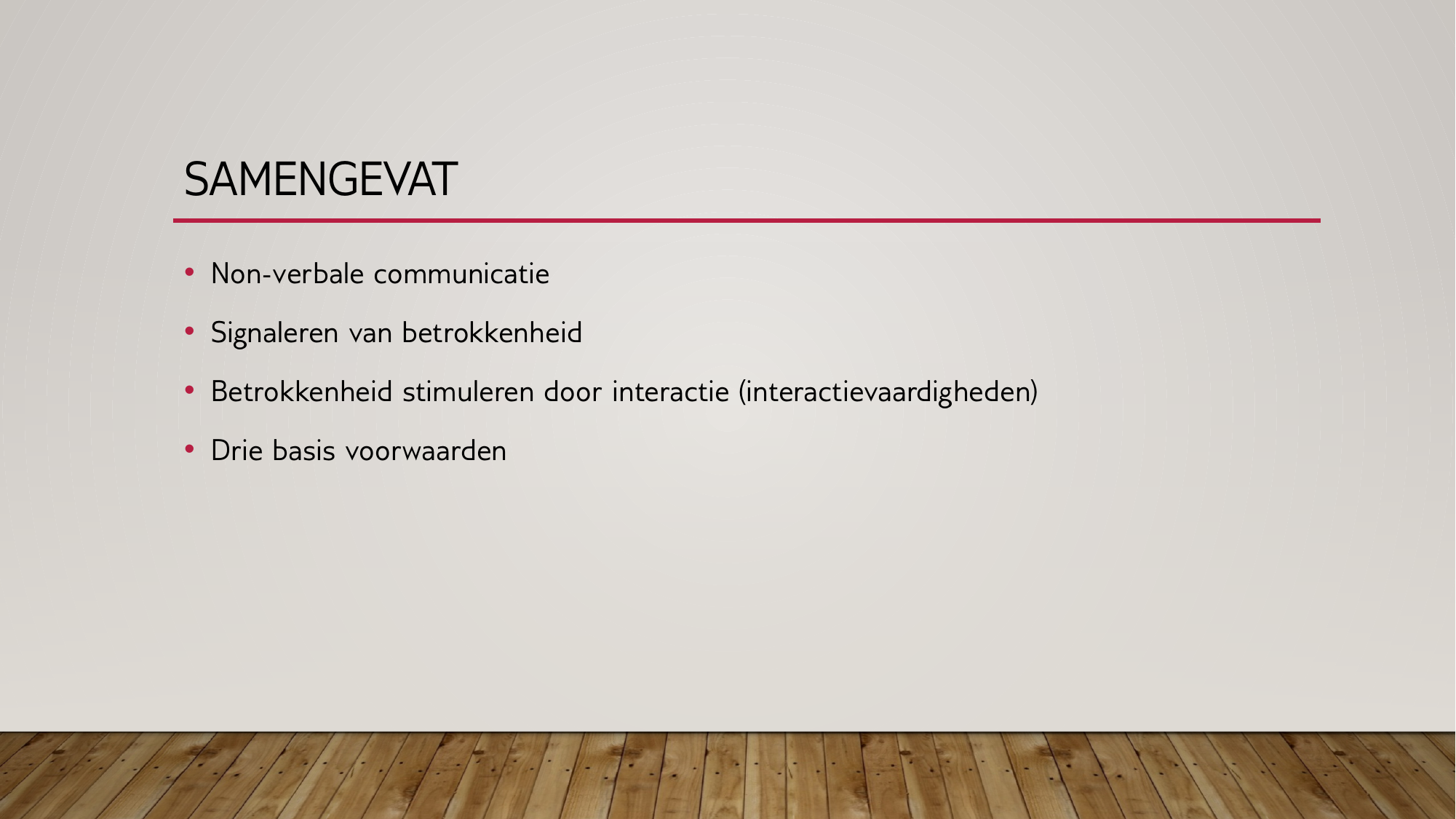

# Samengevat
Non-verbale communicatie
Signaleren van betrokkenheid
Betrokkenheid stimuleren door interactie (interactievaardigheden)
Drie basis voorwaarden